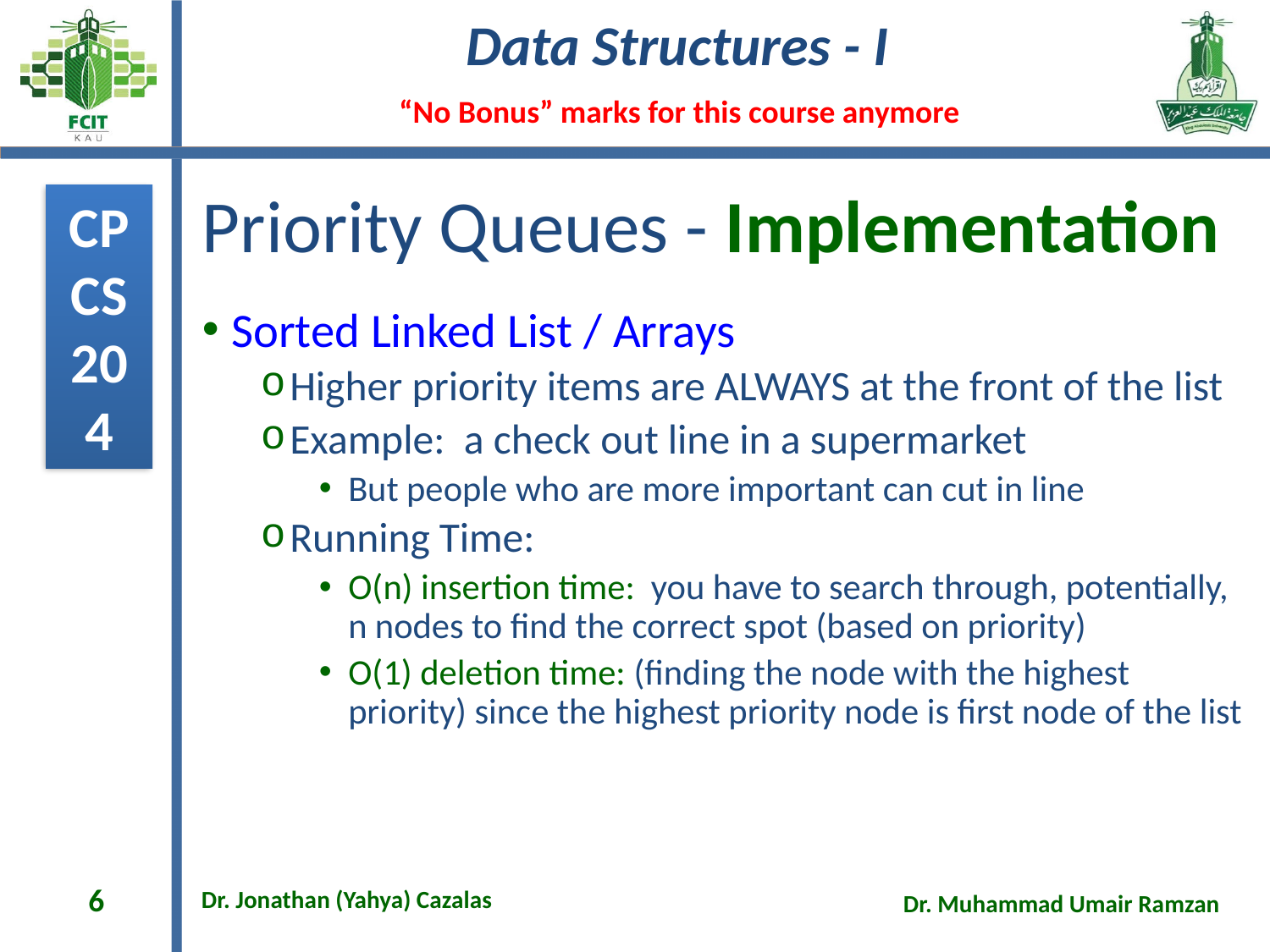

# Priority Queues - Implementation
Sorted Linked List / Arrays
Higher priority items are ALWAYS at the front of the list
Example:  a check out line in a supermarket
But people who are more important can cut in line
Running Time:
O(n) insertion time:  you have to search through, potentially, n nodes to find the correct spot (based on priority)
O(1) deletion time: (finding the node with the highest priority) since the highest priority node is first node of the list

6